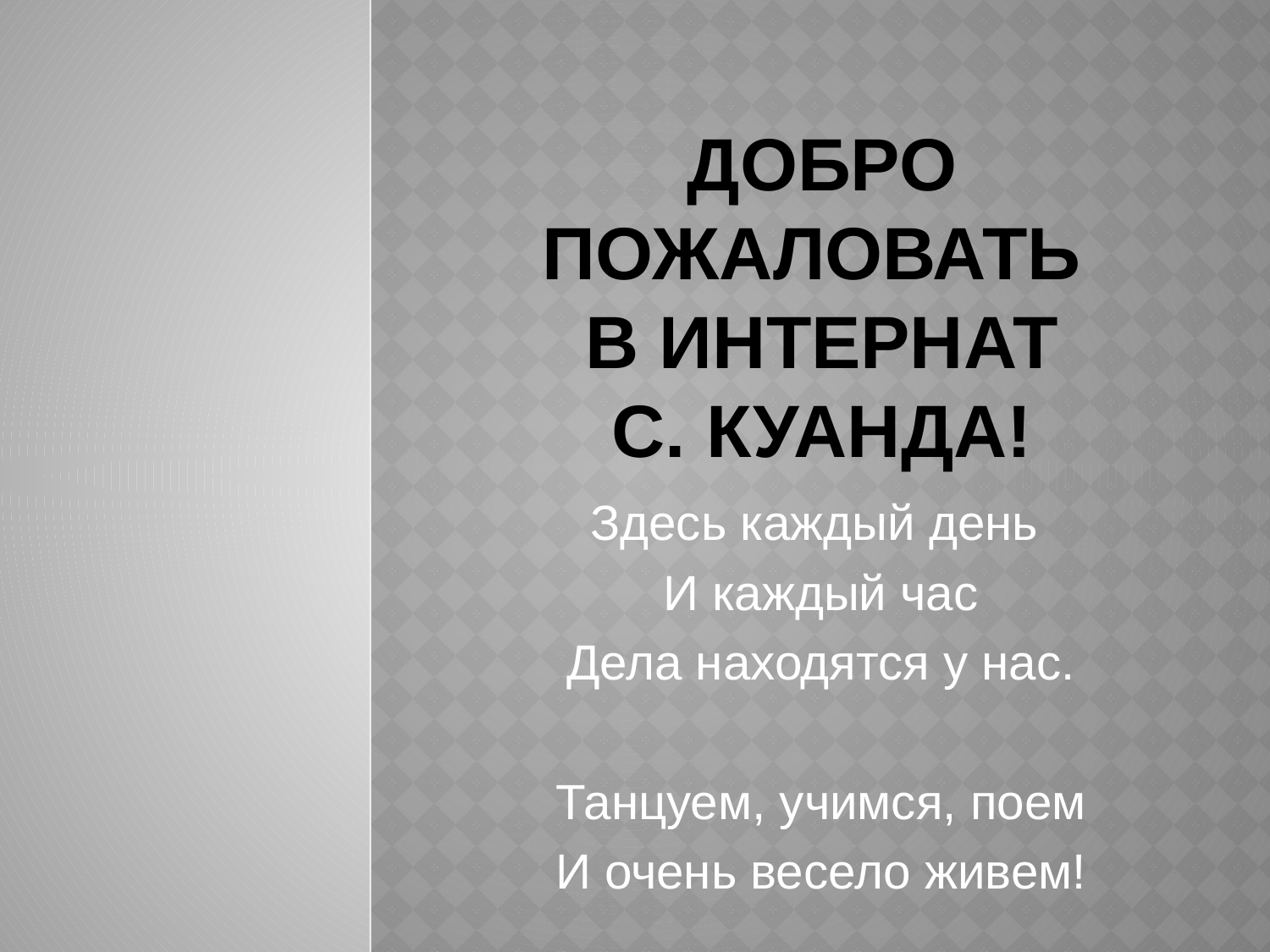

# Добро пожаловать в интернат с. Куанда!
Здесь каждый день
И каждый час
Дела находятся у нас.

Танцуем, учимся, поем
И очень весело живем!